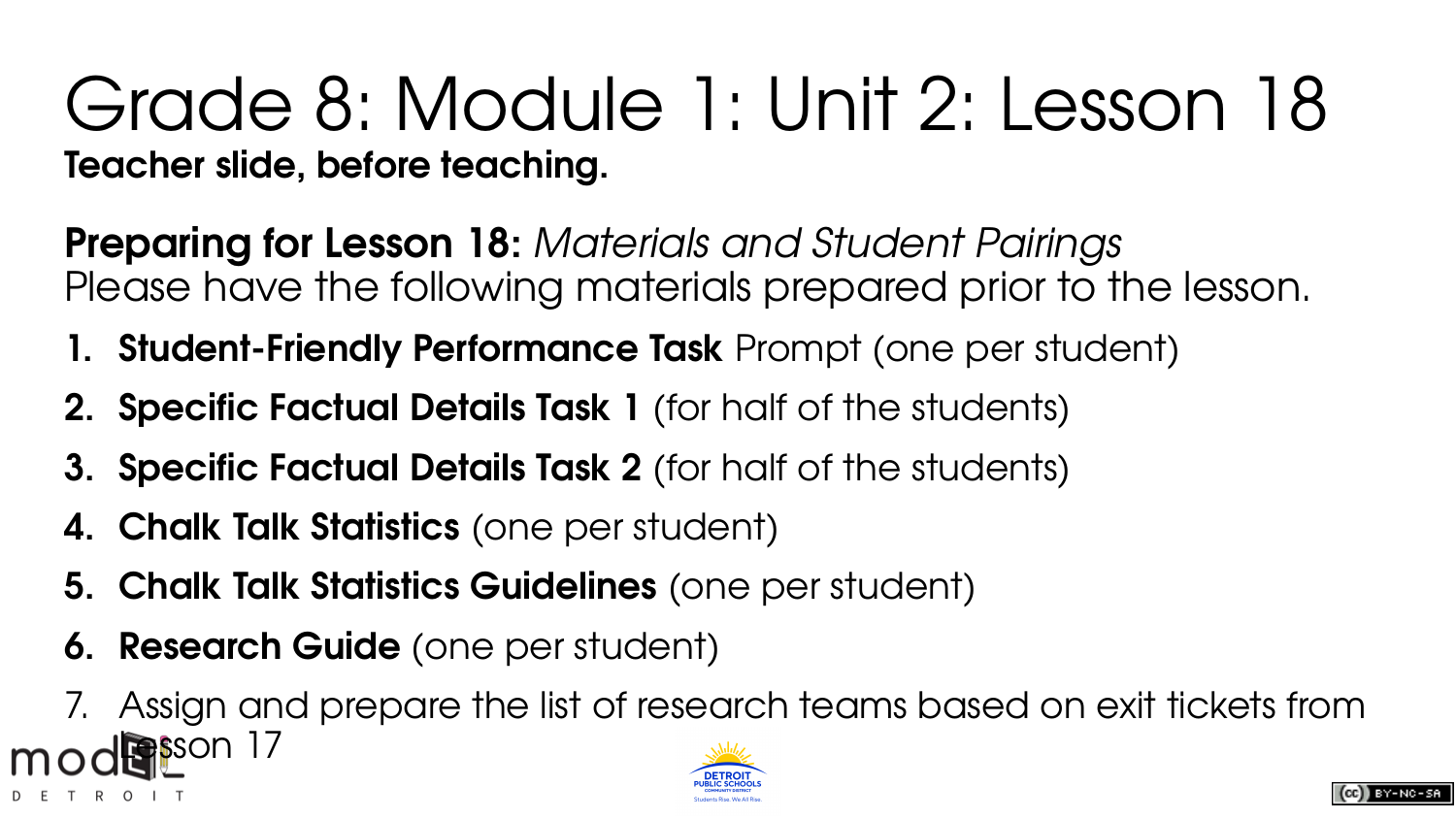

# Grade 8: Module 1: Unit 2: Lesson 18 Teacher slide, before teaching.
Preparing for Lesson 18: Materials and Student Pairings
Please have the following materials prepared prior to the lesson.
Student-Friendly Performance Task Prompt (one per student)
Specific Factual Details Task 1 (for half of the students)
Specific Factual Details Task 2 (for half of the students)
Chalk Talk Statistics (one per student)
Chalk Talk Statistics Guidelines (one per student)
Research Guide (one per student)
Assign and prepare the list of research teams based on exit tickets from Lesson 17